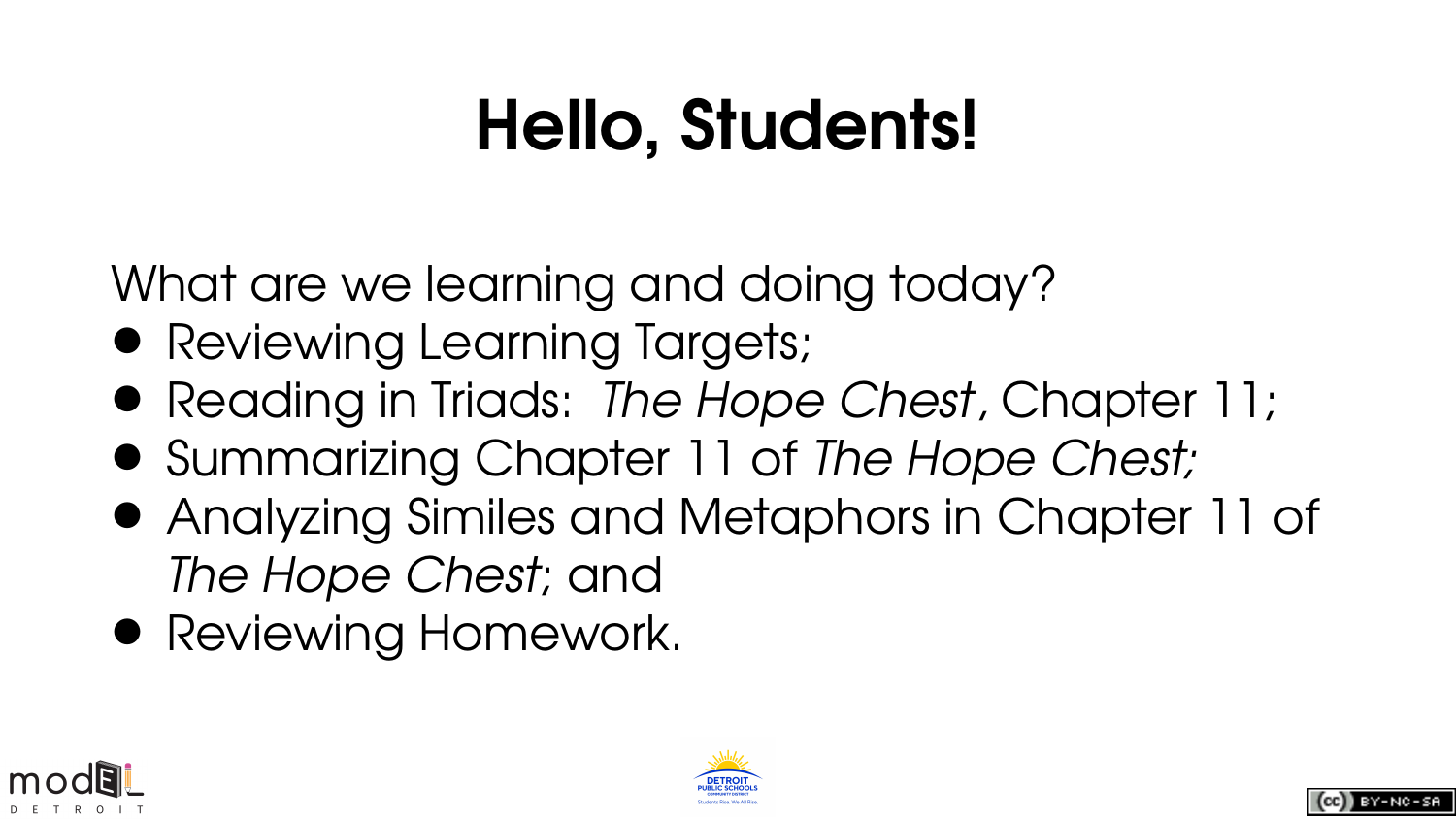

# Hello, Students!
What are we learning and doing today?
Reviewing Learning Targets;
Reading in Triads:  The Hope Chest, Chapter 11;
Summarizing Chapter 11 of The Hope Chest;
Analyzing Similes and Metaphors in Chapter 11 of The Hope Chest; and
Reviewing Homework.